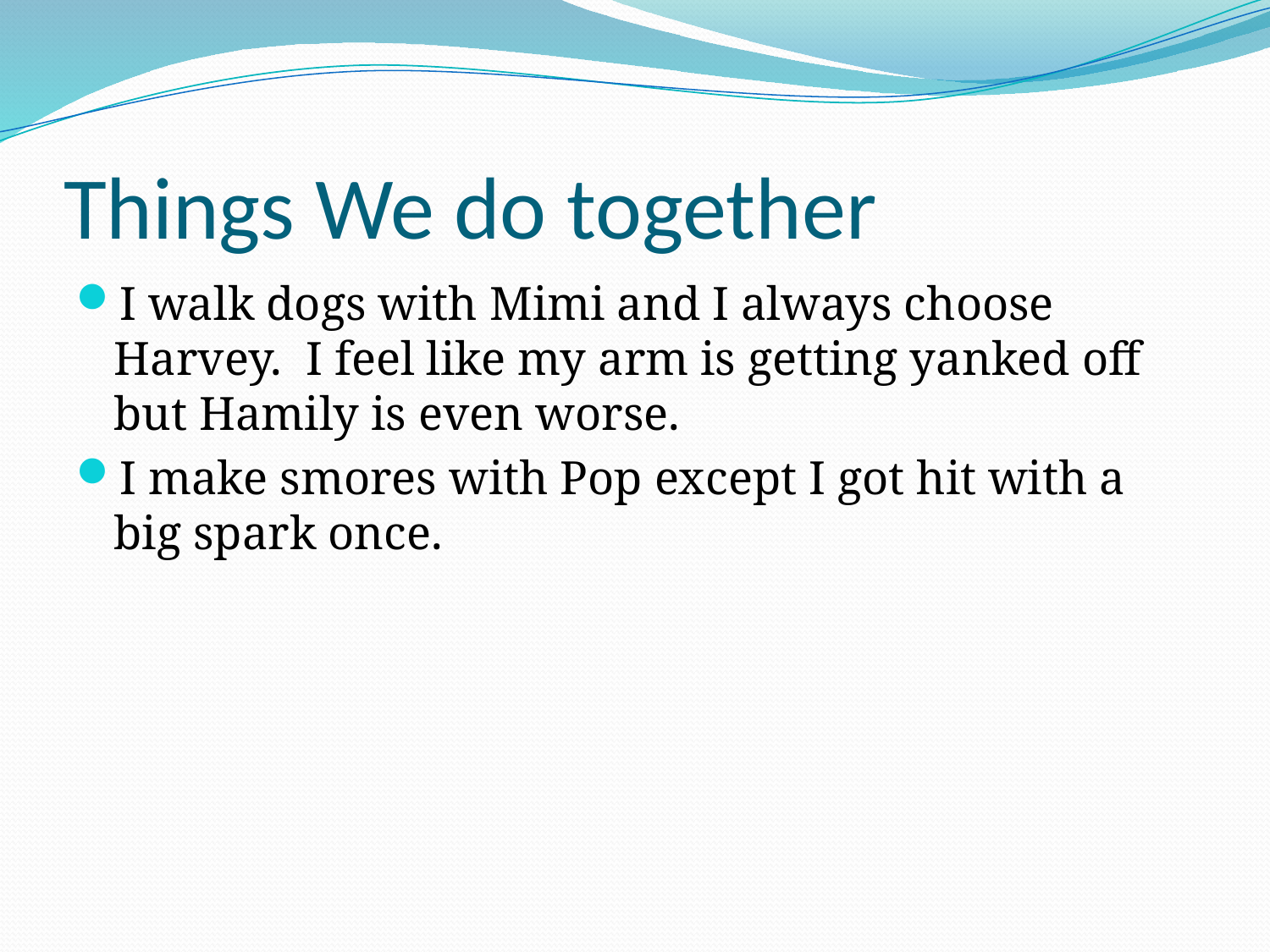

# Things We do together
I walk dogs with Mimi and I always choose Harvey.  I feel like my arm is getting yanked off but Hamily is even worse.
I make smores with Pop except I got hit with a big spark once.